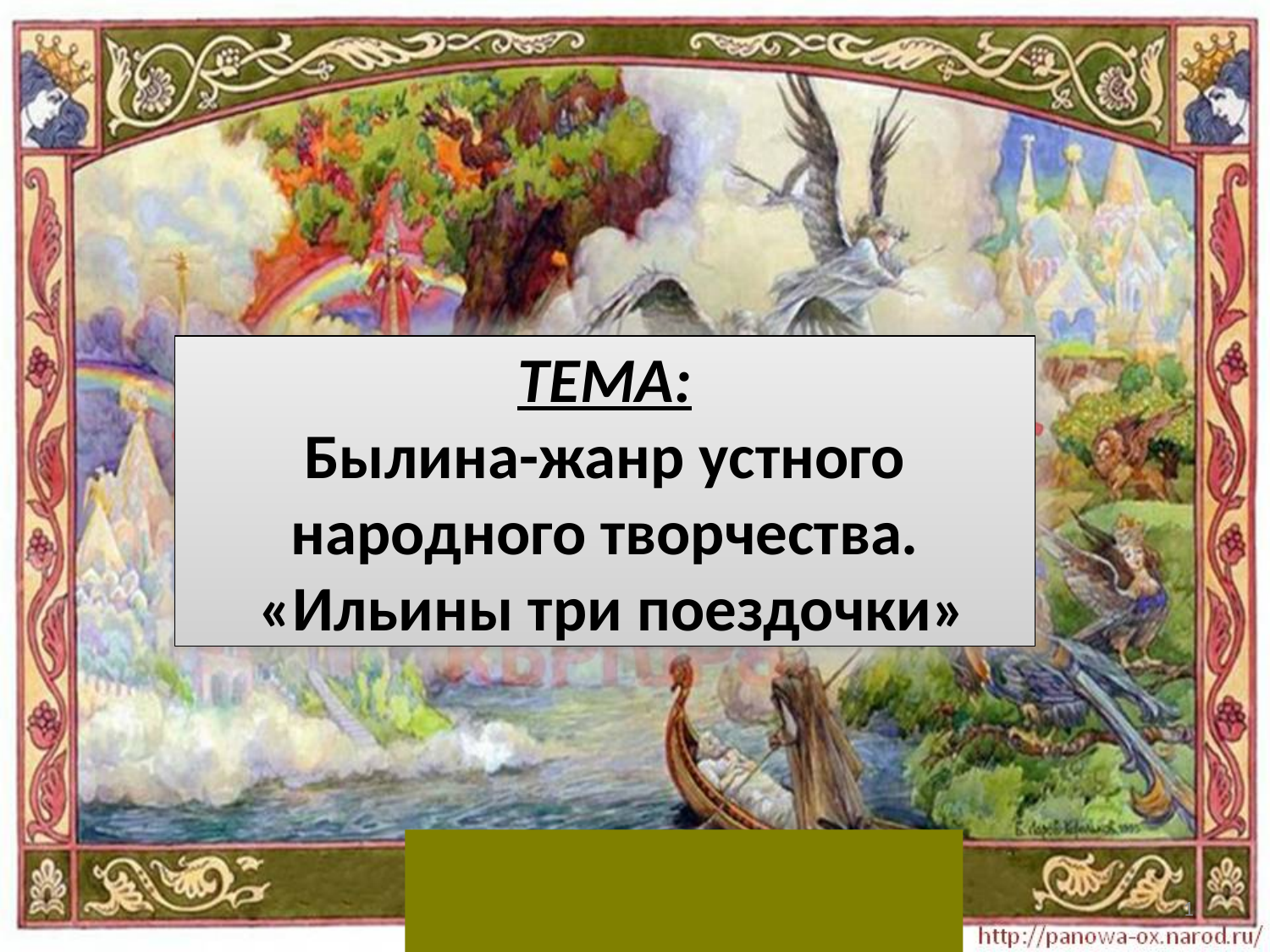

ТЕМА:
Былина-жанр устного народного творчества.
 «Ильины три поездочки»
#
1